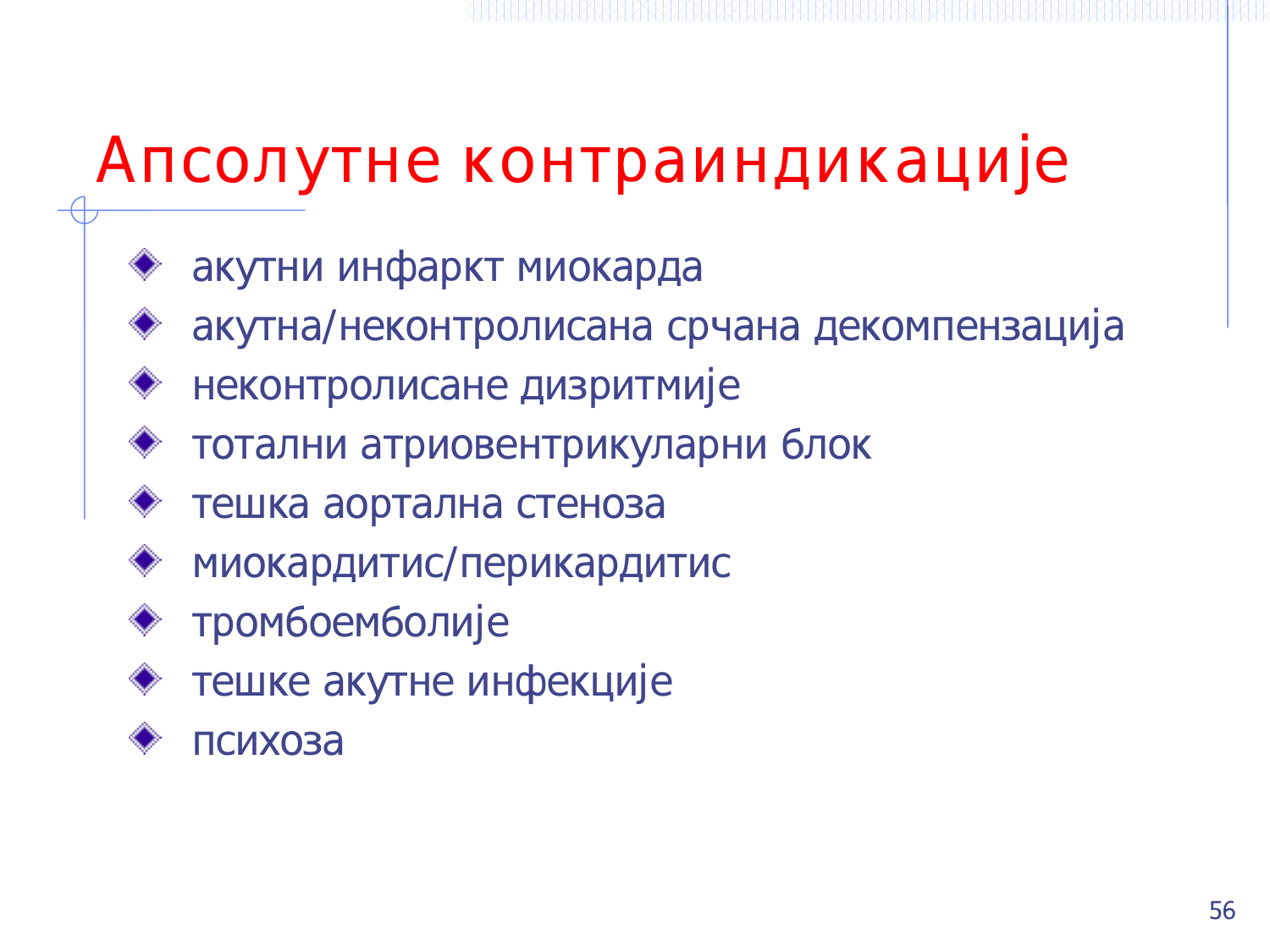

# Апсолутне контраиндикације
акутни инфаркт миокарда
акутна/неконтролисана срчана декомпензација
неконтролисане дизритмије
тотални атриовентрикуларни блок
тешка аортална стеноза
миокардитис/перикардитис
тромбоемболије
тешке акутне инфекције
психоза
56